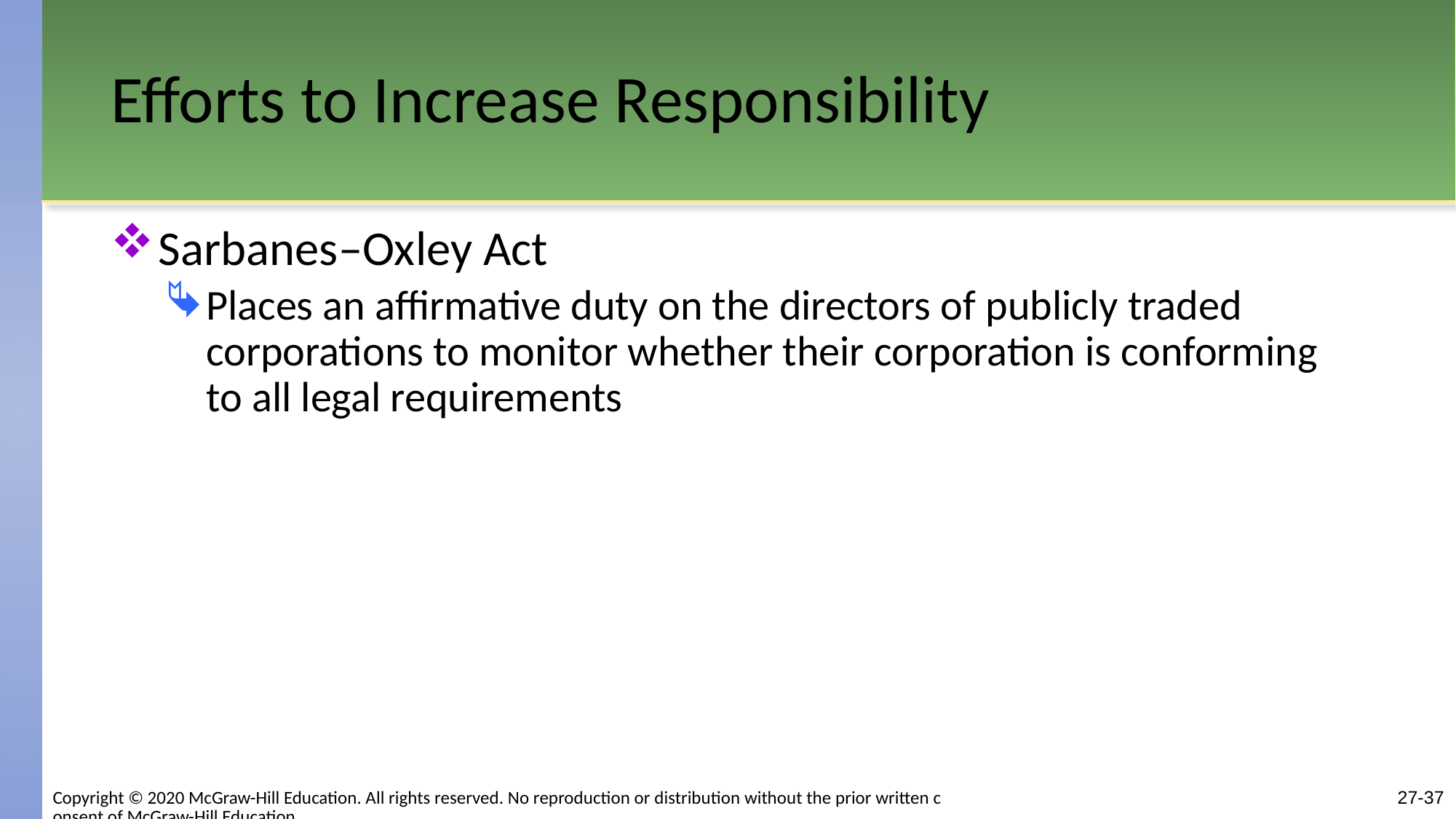

# Efforts to Increase Responsibility
Sarbanes–Oxley Act
Places an affirmative duty on the directors of publicly traded corporations to monitor whether their corporation is conforming to all legal requirements
27-37
Copyright © 2020 McGraw-Hill Education. All rights reserved. No reproduction or distribution without the prior written consent of McGraw-Hill Education.